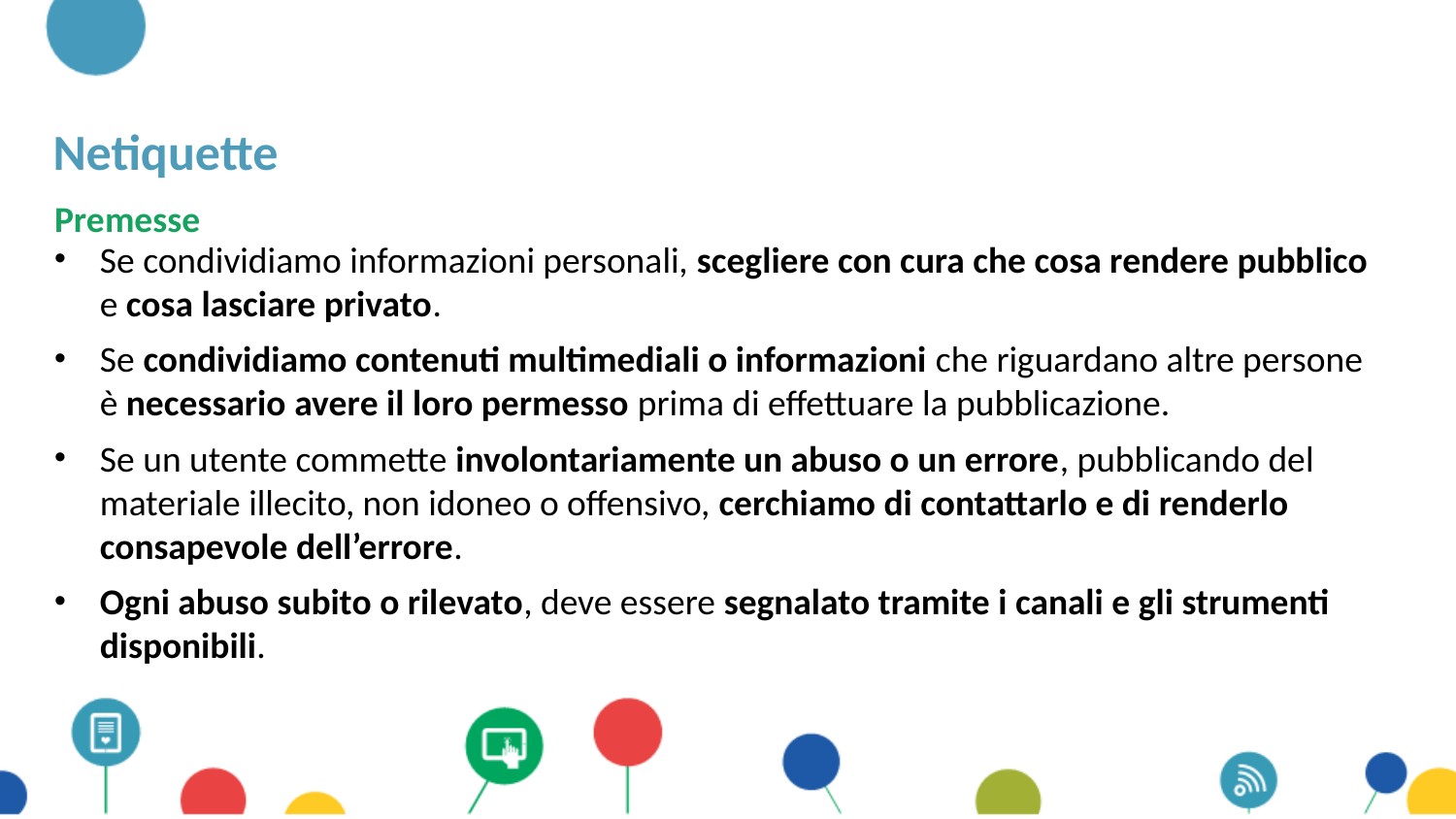

# Netiquette
Premesse
Se condividiamo informazioni personali, scegliere con cura che cosa rendere pubblico e cosa lasciare privato.
Se condividiamo contenuti multimediali o informazioni che riguardano altre persone è necessario avere il loro permesso prima di effettuare la pubblicazione.
Se un utente commette involontariamente un abuso o un errore, pubblicando del materiale illecito, non idoneo o offensivo, cerchiamo di contattarlo e di renderlo consapevole dell’errore.
Ogni abuso subito o rilevato, deve essere segnalato tramite i canali e gli strumenti disponibili.